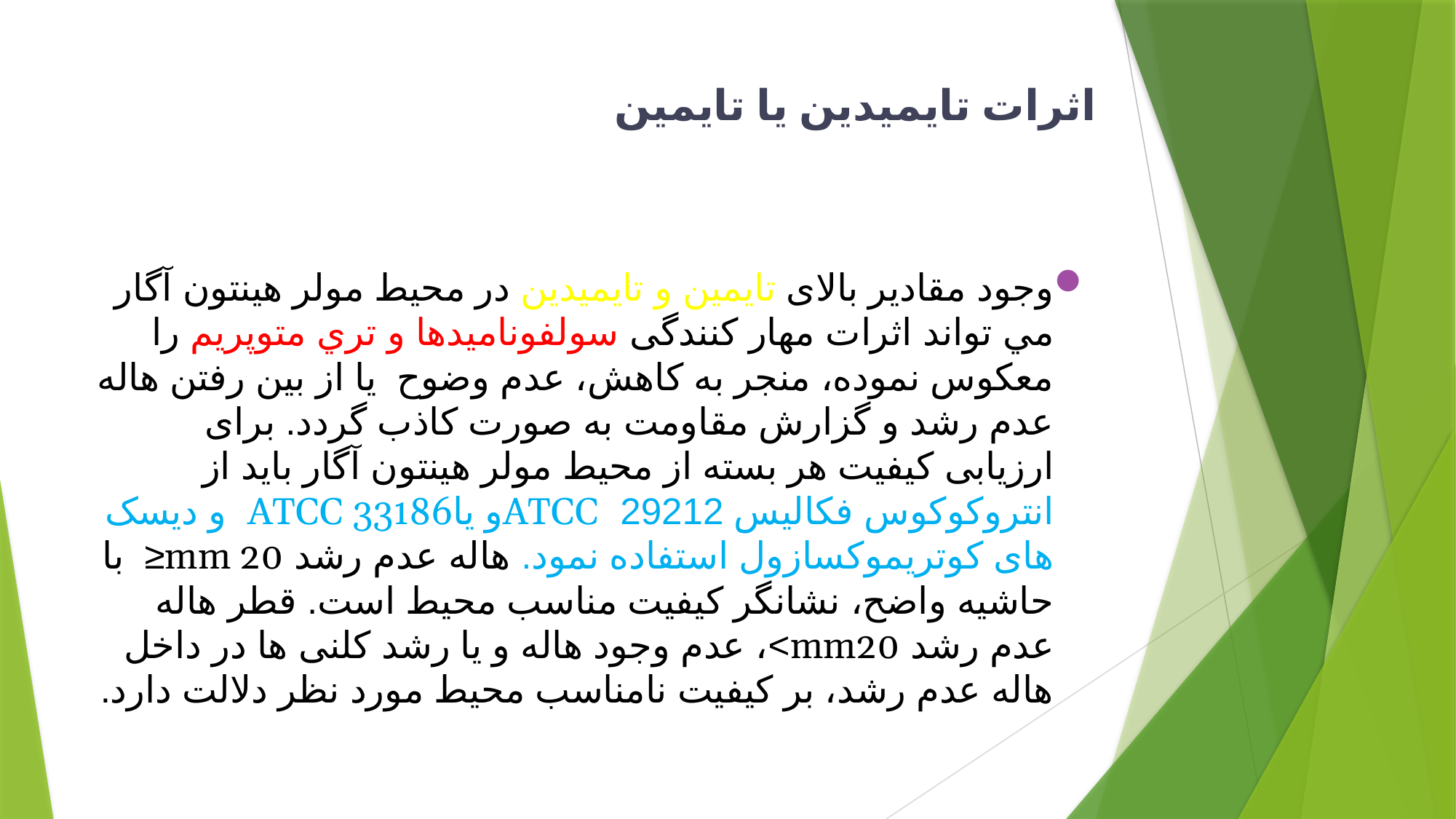

# اثرات تايميدين يا تايمين
وجود مقادير بالای تايمين و تايميدين در محيط مولر هينتون آگار مي تواند اثرات مهار کنندگی سولفوناميدها و تري متوپريم را معکوس نموده، منجر به کاهش، عدم وضوح  يا از بين رفتن هاله عدم رشد و گزارش مقاومت به صورت کاذب گردد. برای ارزيابی کيفيت هر بسته از محيط مولر هينتون آگار بايد از انتروکوكوس فکاليس 29212  ATCCو ياATCC 33186  و ديسک های کوتریموکسازول استفاده نمود. هاله عدم رشد mm 20≤  با حاشيه واضح، نشانگر کيفيت مناسب محيط است. قطر هاله عدم رشد mm20>، عدم وجود هاله و يا رشد کلنی ها در داخل هاله عدم رشد، بر کيفيت نامناسب محيط مورد نظر دلالت دارد.